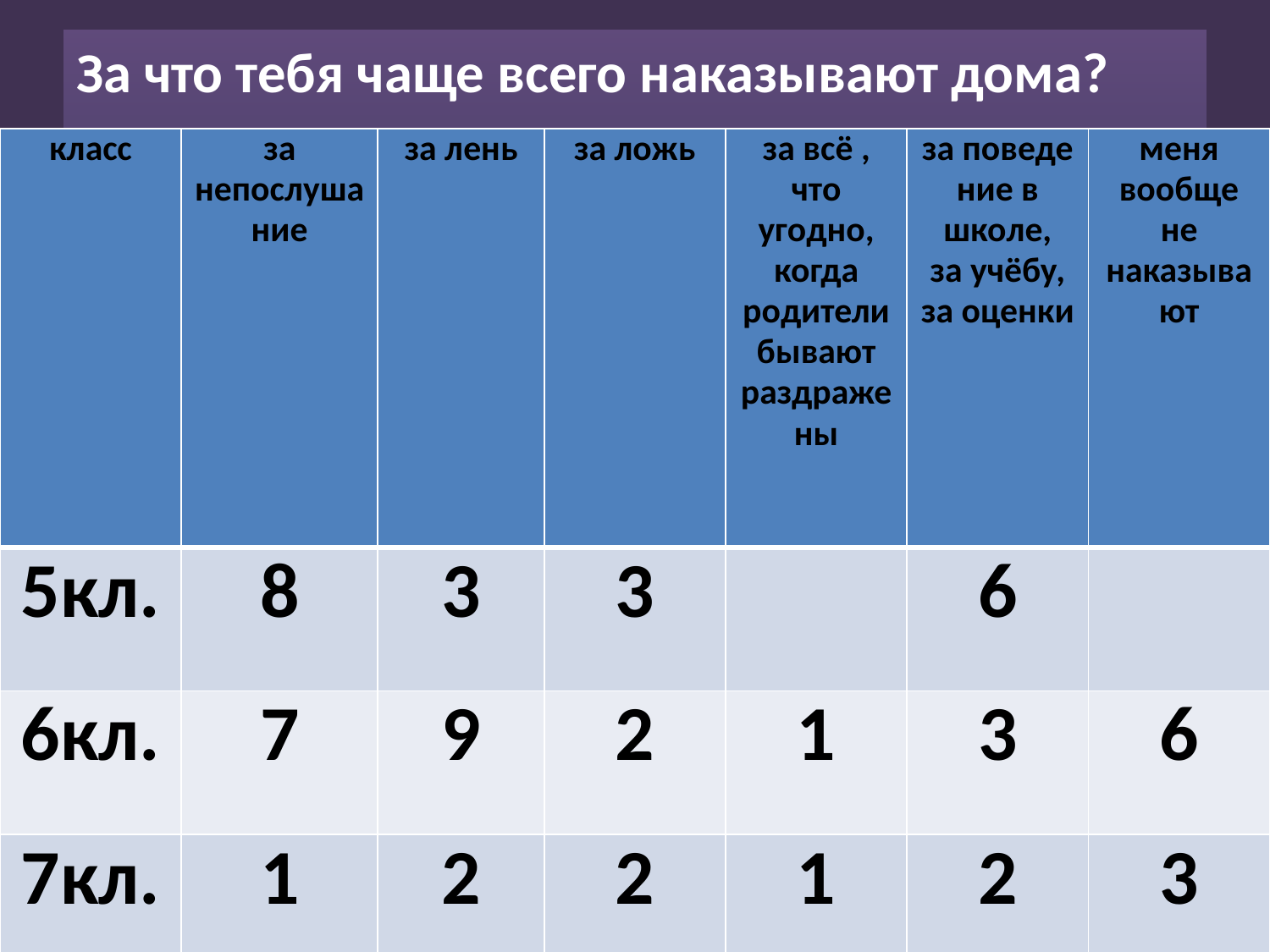

За что тебя чаще всего наказывают дома?

#
| класс | за непослушание | за лень | за ложь | за всё , что угодно, когда родители бывают раздражены | за поведе ние в школе, за учёбу, за оценки | меня вообще не наказывают |
| --- | --- | --- | --- | --- | --- | --- |
| 5кл. | 8 | 3 | 3 |  | 6 |  |
| 6кл. | 7 | 9 | 2 | 1 | 3 | 6 |
| 7кл. | 1 | 2 | 2 | 1 | 2 | 3 |